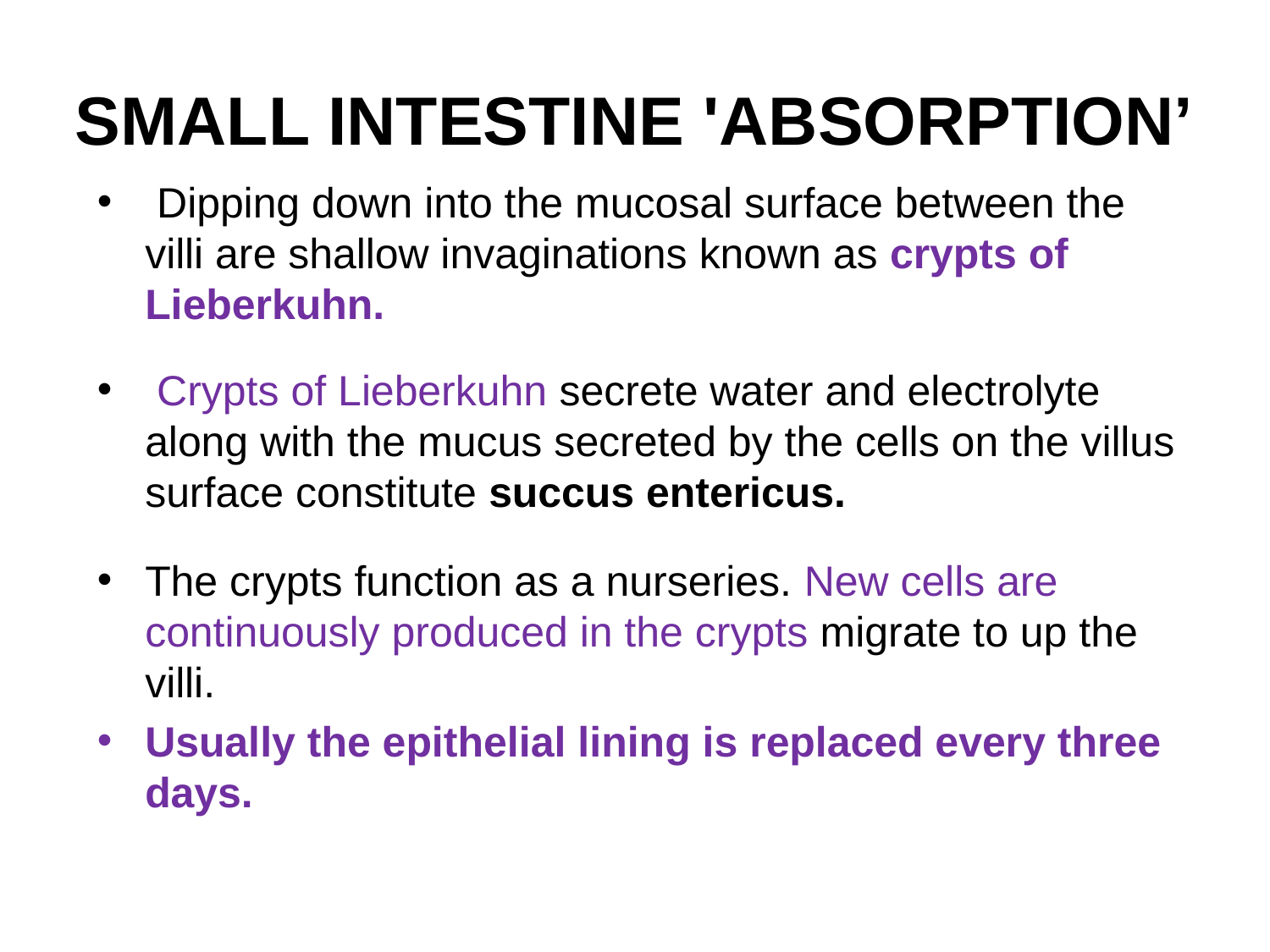

# Small Intestine 'ABSORPTION’
 Dipping down into the mucosal surface between the villi are shallow invaginations known as crypts of Lieberkuhn.

 Crypts of Lieberkuhn secrete water and electrolyte along with the mucus secreted by the cells on the villus surface constitute succus entericus.

The crypts function as a nurseries. New cells are continuously produced in the crypts migrate to up the villi.
Usually the epithelial lining is replaced every three days.